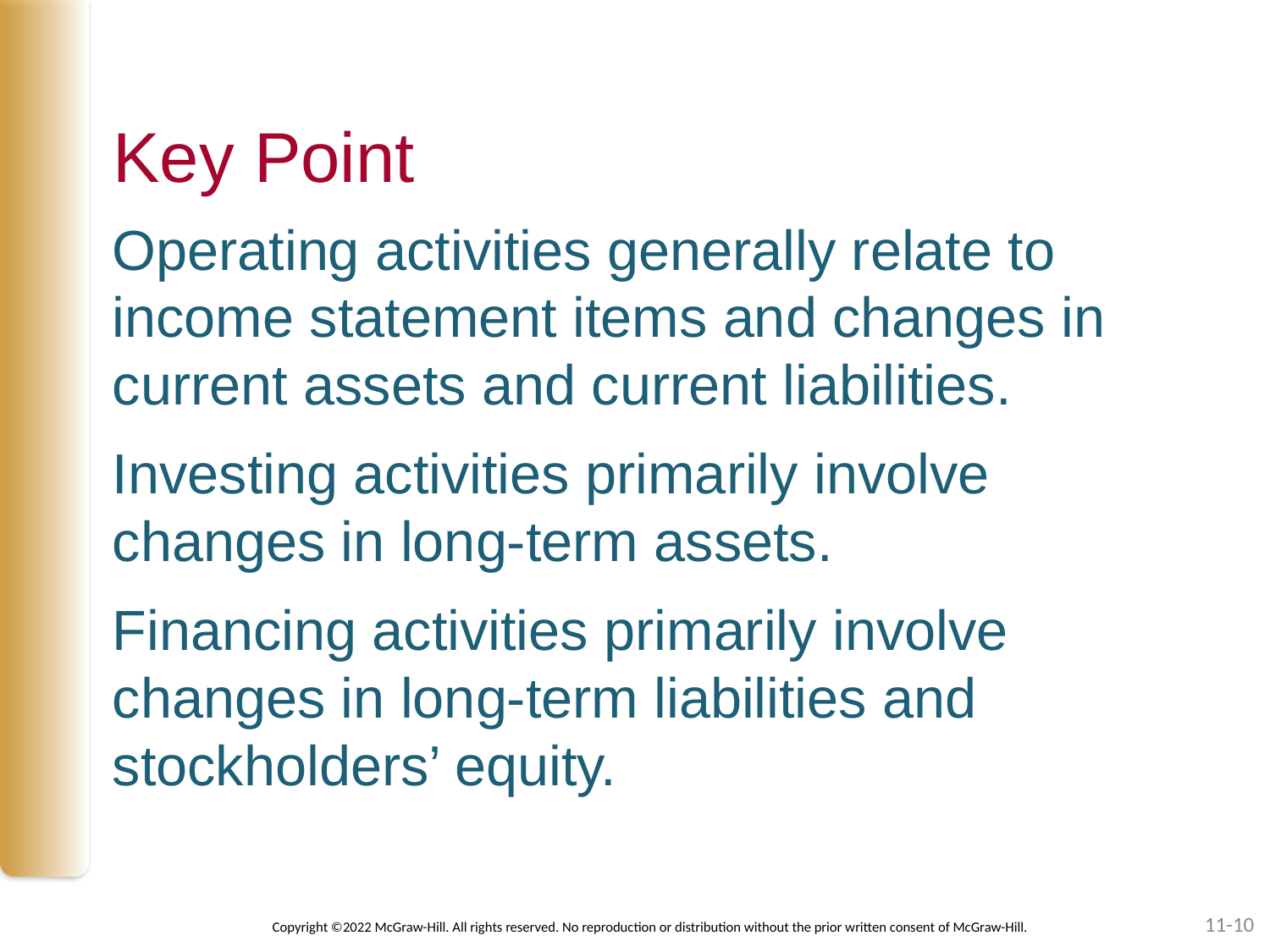

# Key Point
Operating activities generally relate to income statement items and changes in current assets and current liabilities.
Investing activities primarily involve changes in long-term assets.
Financing activities primarily involve changes in long-term liabilities and stockholders’ equity.
11-10
Copyright ©2022 McGraw-Hill. All rights reserved. No reproduction or distribution without the prior written consent of McGraw-Hill.